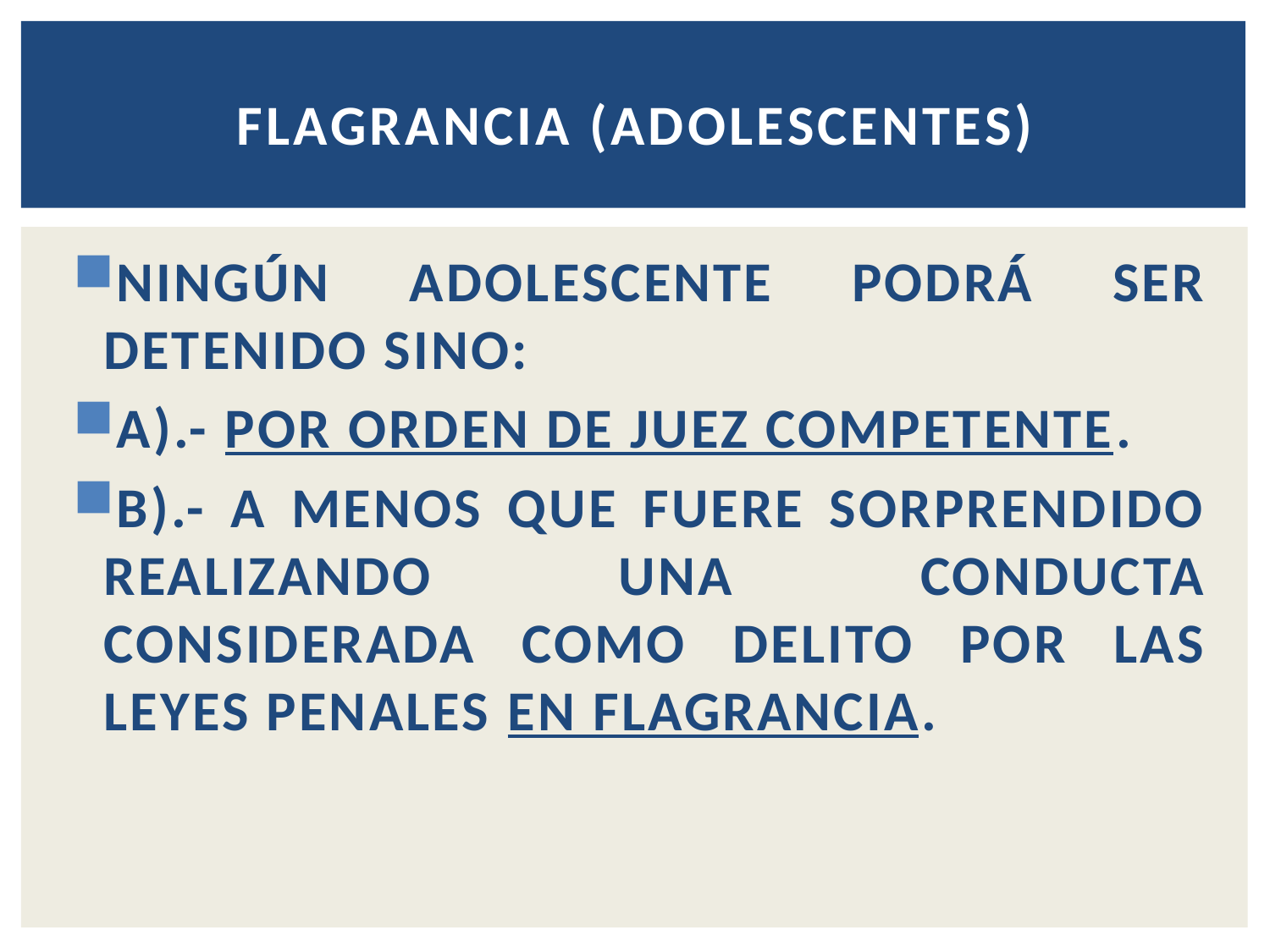

# FLAGRANCIA (ADOLESCENTES)
NINGÚN ADOLESCENTE PODRÁ SER DETENIDO SINO:
A).- POR ORDEN DE JUEZ COMPETENTE.
B).- A MENOS QUE FUERE SORPRENDIDO REALIZANDO UNA CONDUCTA CONSIDERADA COMO DELITO POR LAS LEYES PENALES EN FLAGRANCIA.